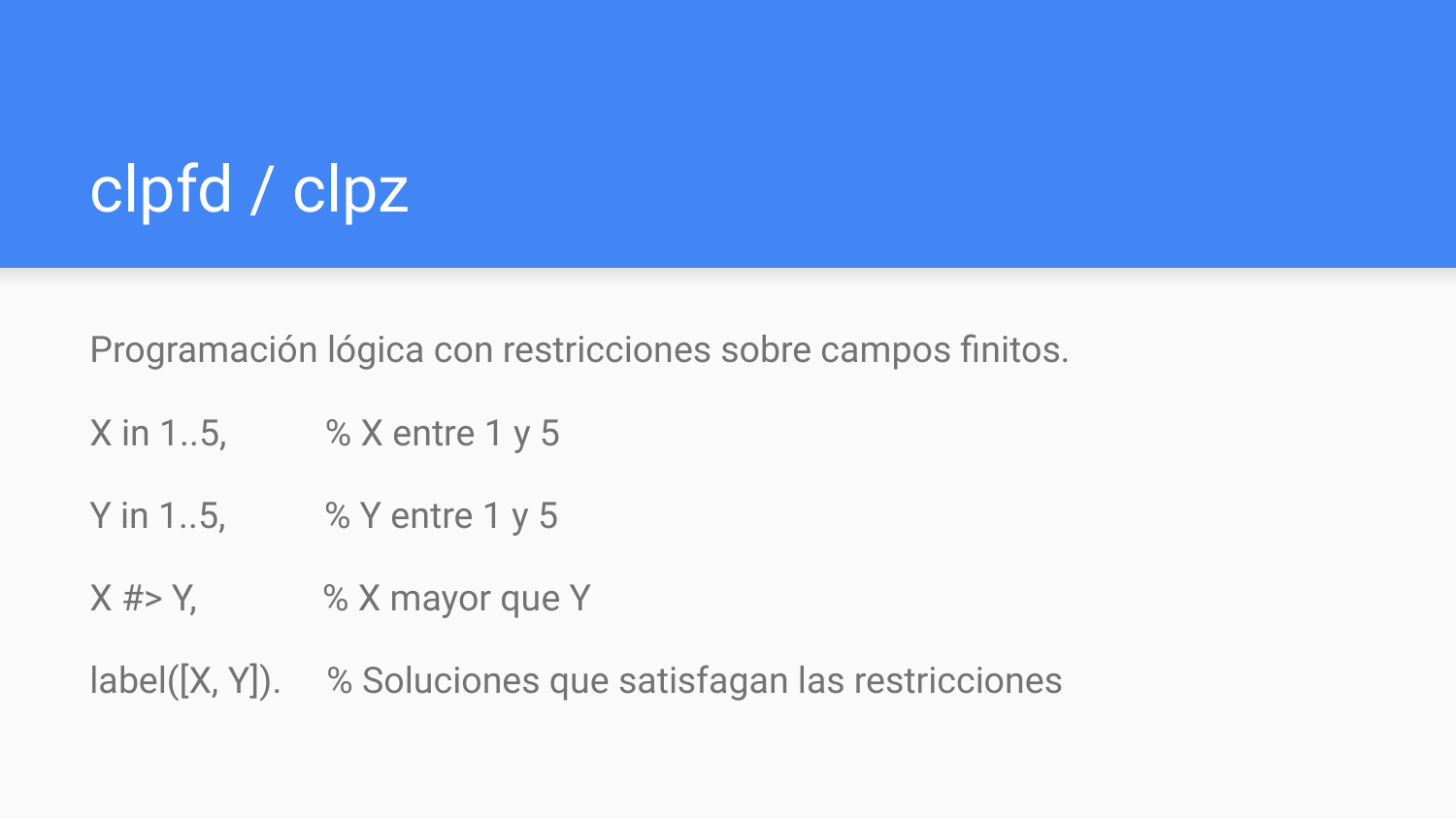

# clpfd / clpz
Programación lógica con restricciones sobre campos finitos.
X in 1..5,           % X entre 1 y 5
Y in 1..5,           % Y entre 1 y 5
X #> Y,              % X mayor que Y
label([X, Y]).     % Soluciones que satisfagan las restricciones